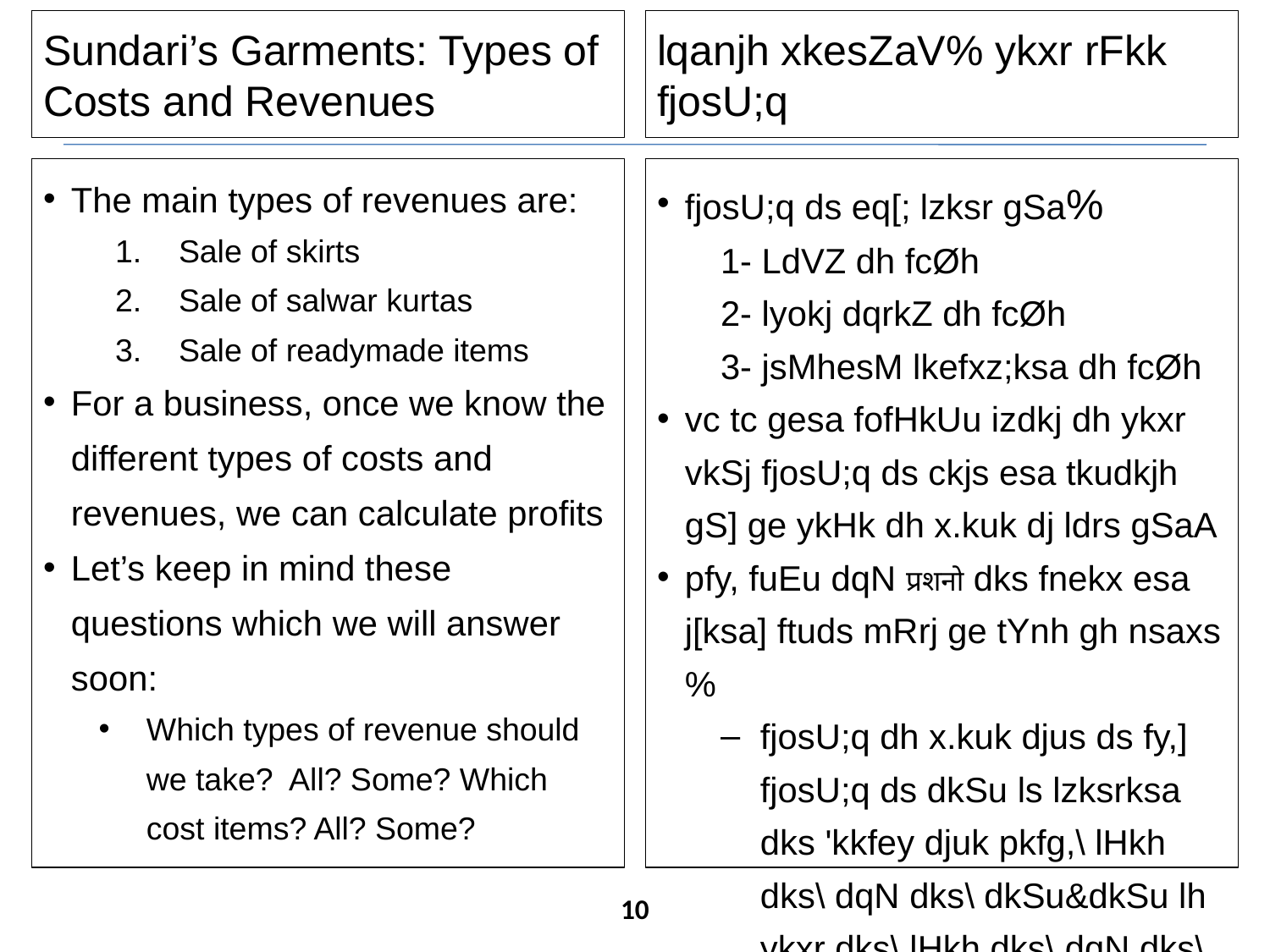

# Sundari’s Garments: Types of Costs and Revenues
lqanjh xkesZaV% ykxr rFkk fjosU;q
The main types of revenues are:
Sale of skirts
Sale of salwar kurtas
Sale of readymade items
For a business, once we know the different types of costs and revenues, we can calculate profits
Let’s keep in mind these questions which we will answer soon:
Which types of revenue should we take?  All? Some? Which cost items? All? Some?
fjosU;q ds eq[; lzksr gSa%
1- LdVZ dh fcØh
2- lyokj dqrkZ dh fcØh
3- jsMhesM lkefxz;ksa dh fcØh
vc tc gesa fofHkUu izdkj dh ykxr vkSj fjosU;q ds ckjs esa tkudkjh gS] ge ykHk dh x.kuk dj ldrs gSaA
pfy, fuEu dqN प्रशनो dks fnekx esa j[ksa] ftuds mRrj ge tYnh gh nsaxs%
fjosU;q dh x.kuk djus ds fy,] fjosU;q ds dkSu ls lzksrksa dks 'kkfey djuk pkfg,\ lHkh dks\ dqN dks\ dkSu&dkSu lh ykxr dks\ lHkh dks\ dqN dks\
10